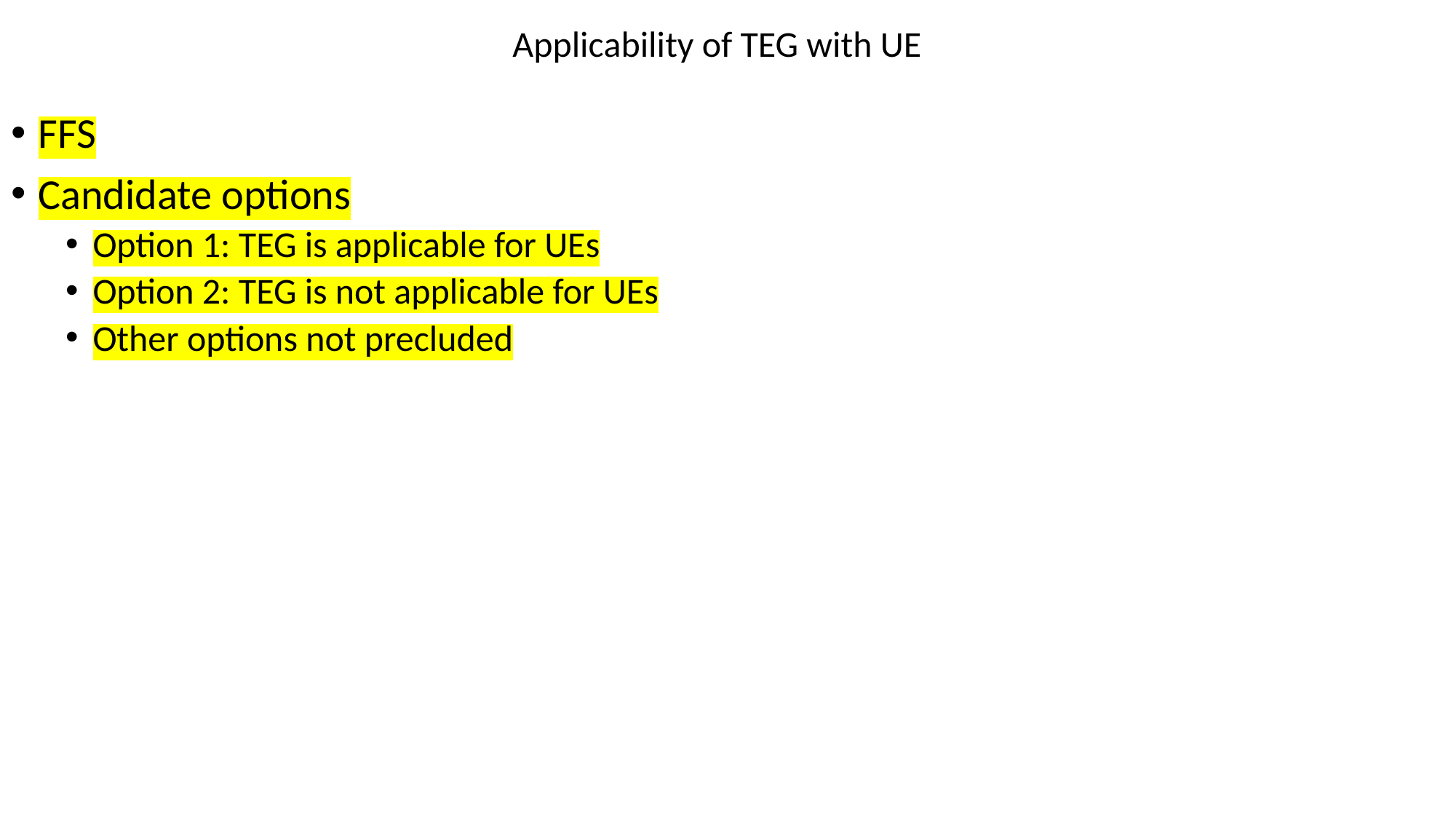

# Applicability of TEG with UE
FFS
Candidate options
Option 1: TEG is applicable for UEs
Option 2: TEG is not applicable for UEs
Other options not precluded